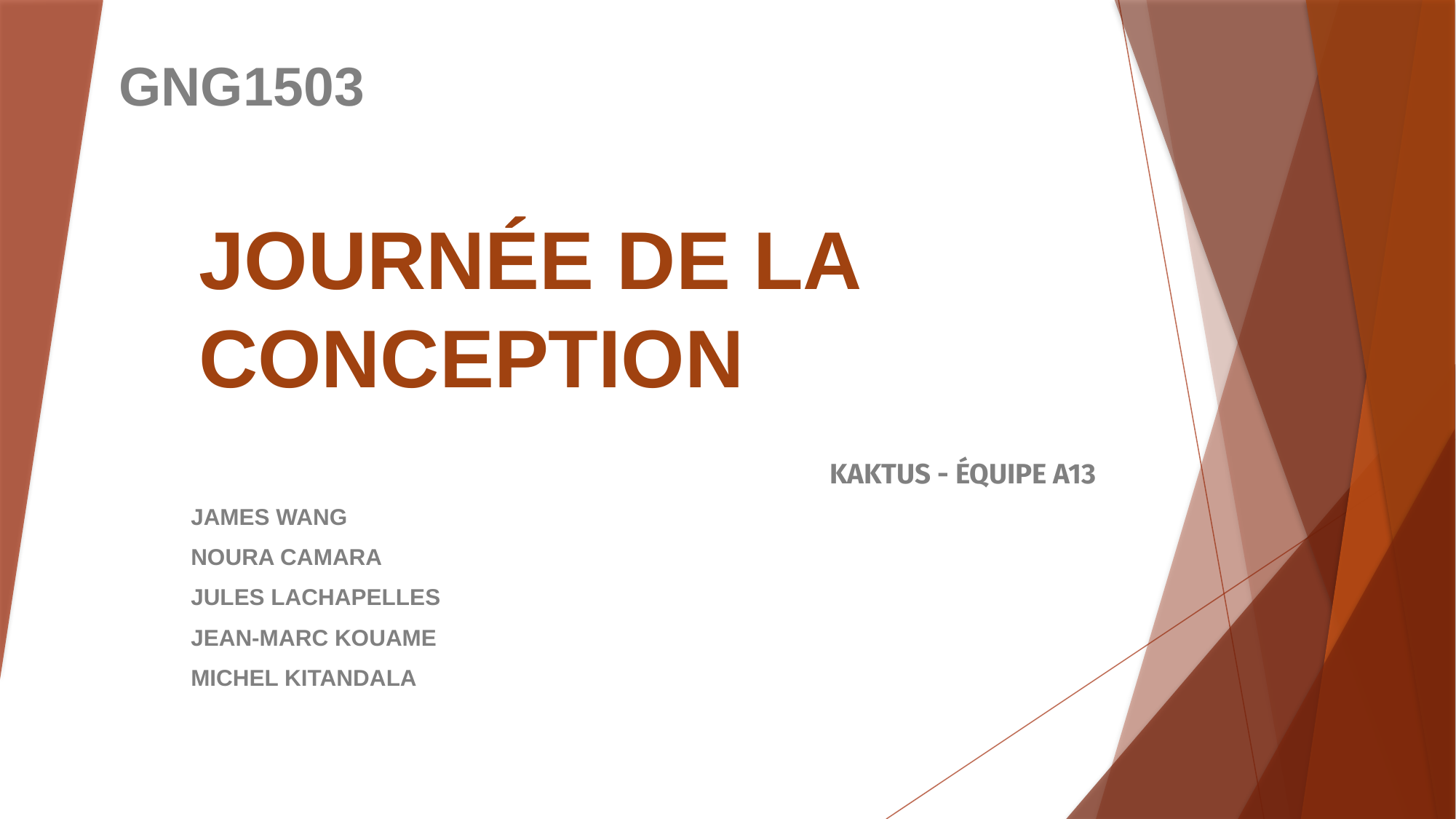

GNG1503
# JOURNÉE DE LA CONCEPTION
KAKTUS - ÉQUIPE A13
JAMES WANG
NOURA CAMARA
JULES LACHAPELLES
JEAN-MARC KOUAME
MICHEL KITANDALA